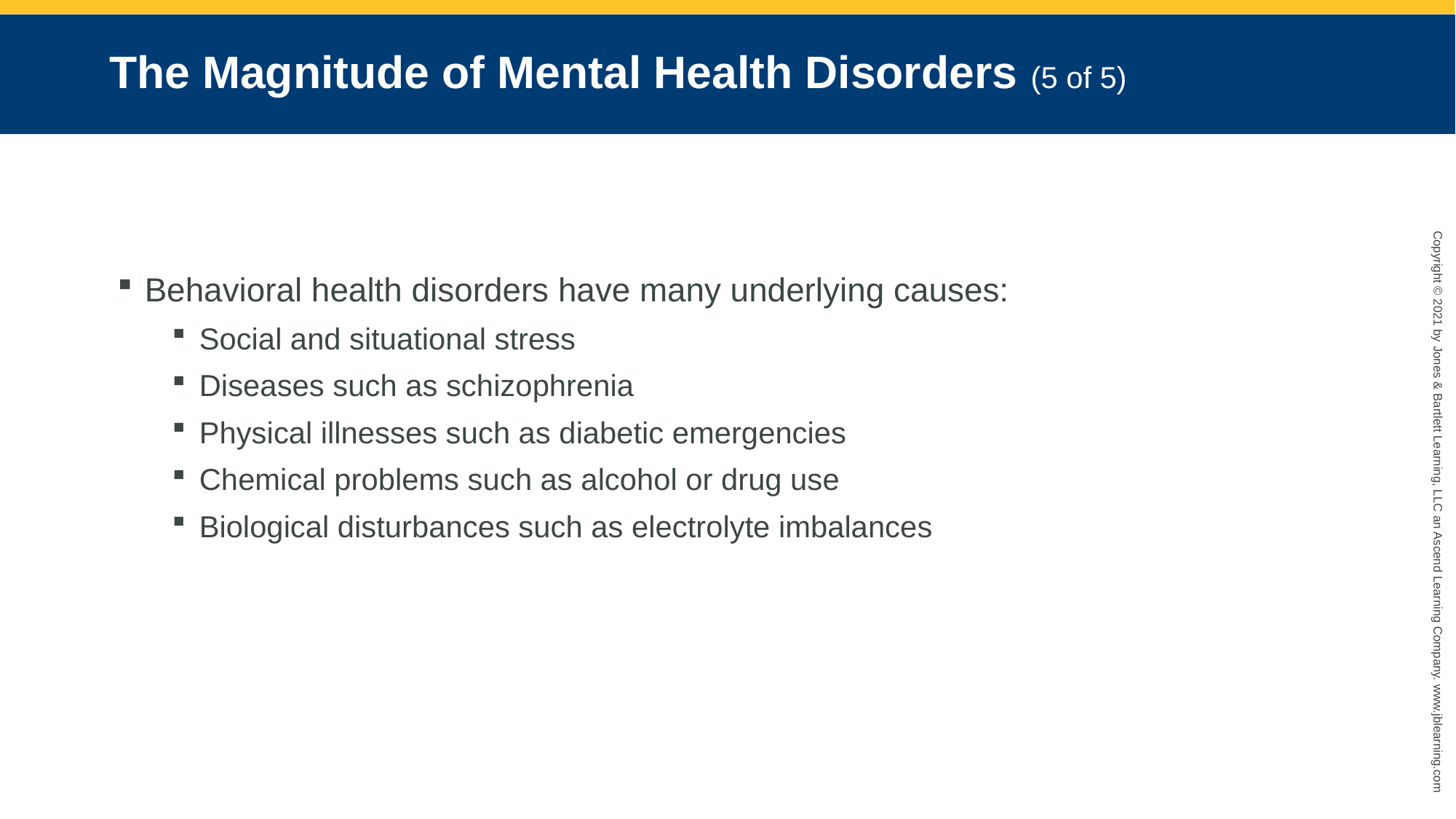

# The Magnitude of Mental Health Disorders (5 of 5)
Behavioral health disorders have many underlying causes:
Social and situational stress
Diseases such as schizophrenia
Physical illnesses such as diabetic emergencies
Chemical problems such as alcohol or drug use
Biological disturbances such as electrolyte imbalances